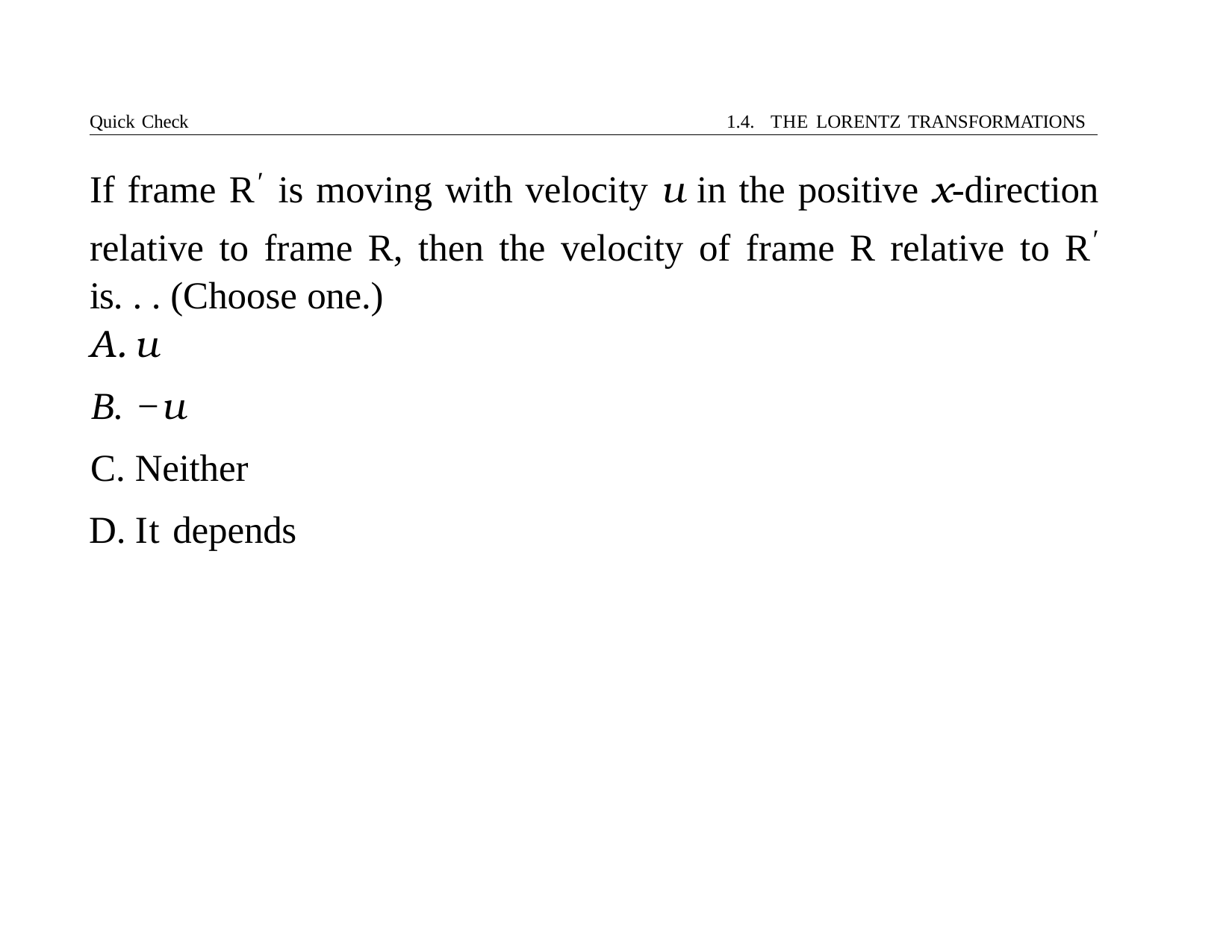

Quick Check	1.4.  THE LORENTZ TRANSFORMATIONS

# If frame R′ is moving with velocity u in the positive x-direction relative to frame R, then the velocity of frame R relative to R′ is. . . (Choose one.)
u
−u
Neither
It depends